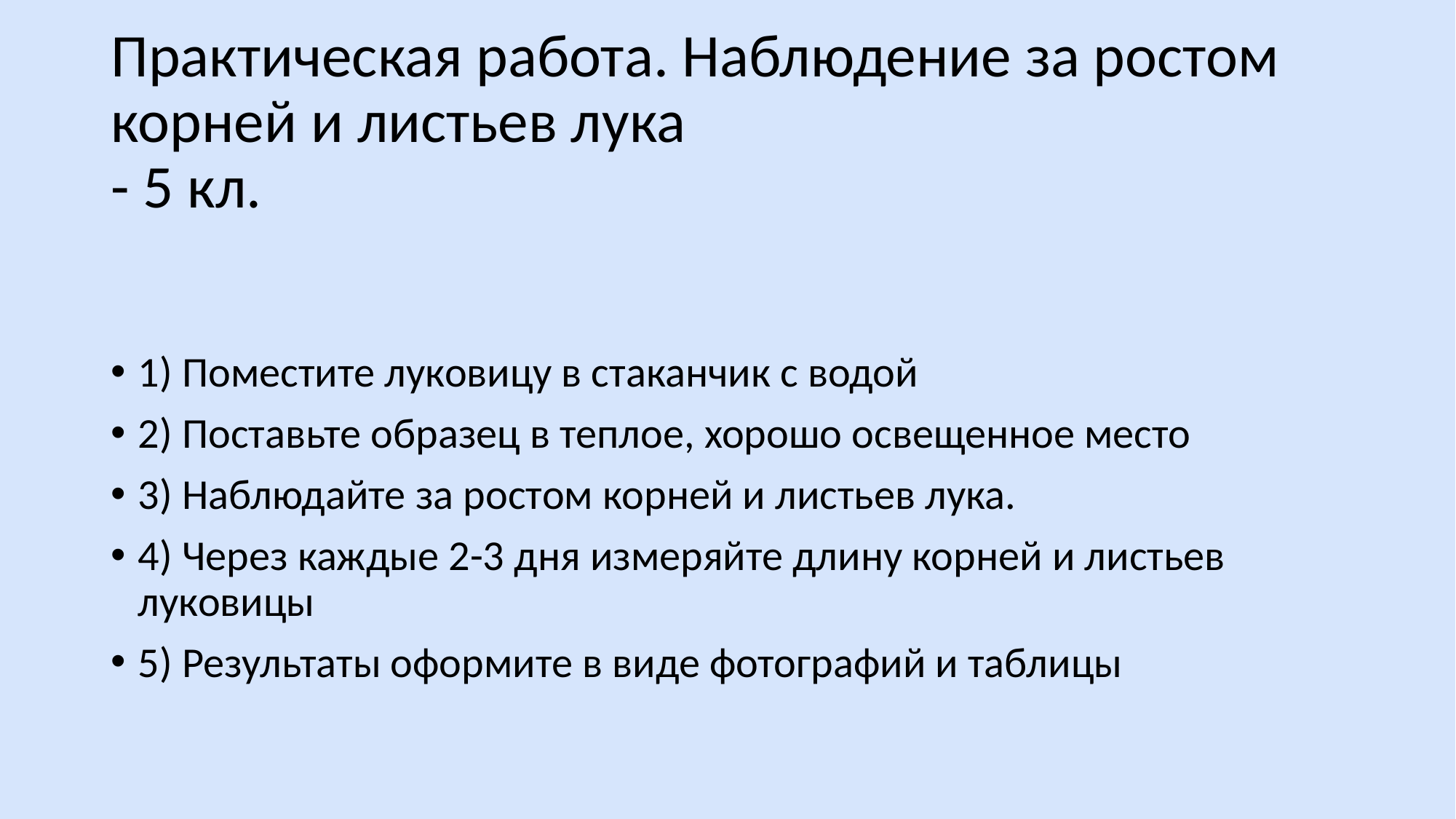

# Практическая работа. Наблюдение за ростом корней и листьев лука - 5 кл.

1) Поместите луковицу в стаканчик с водой
2) Поставьте образец в теплое, хорошо освещенное место
3) Наблюдайте за ростом корней и листьев лука.
4) Через каждые 2-3 дня измеряйте длину корней и листьев луковицы
5) Результаты оформите в виде фотографий и таблицы